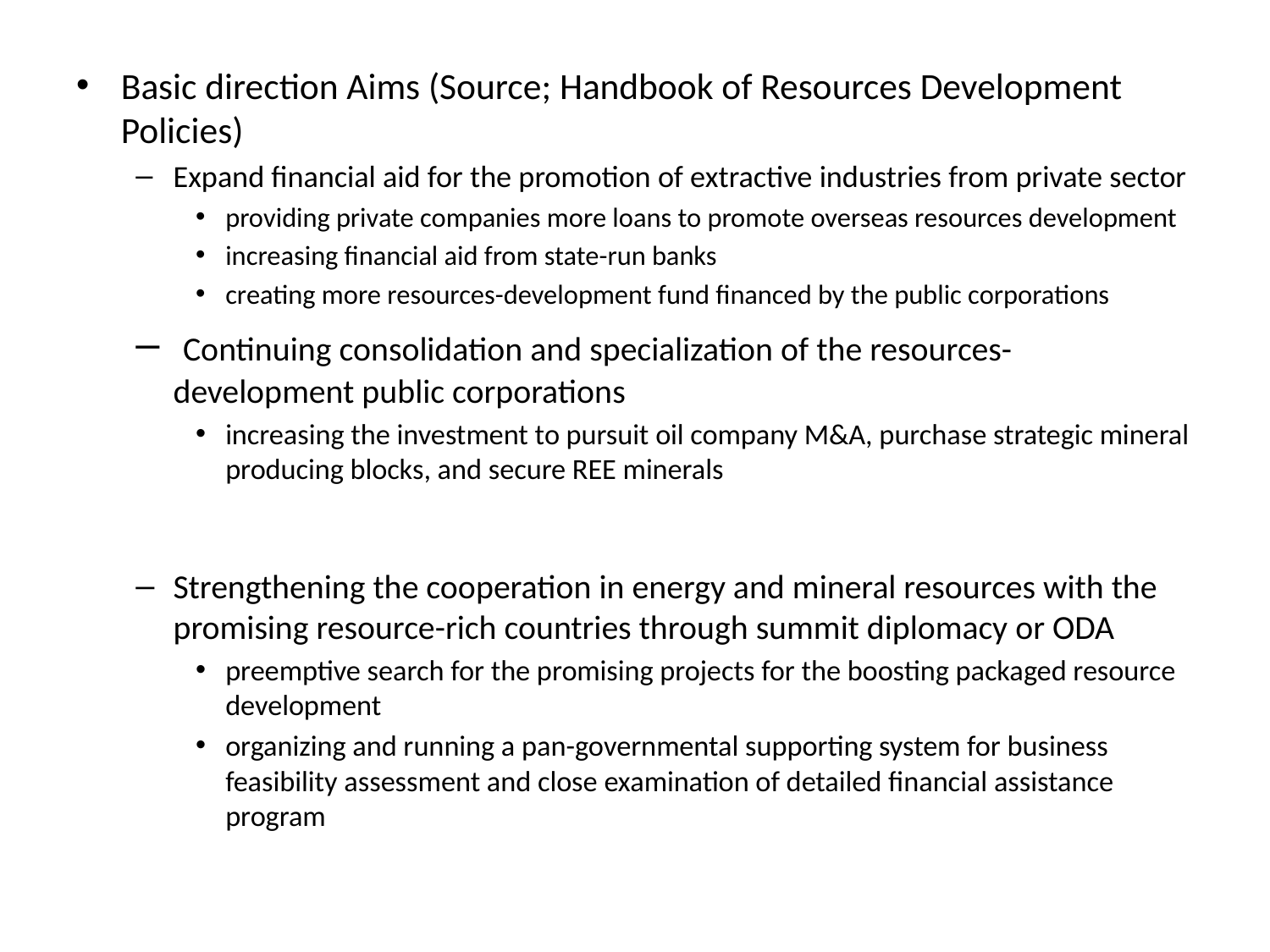

Basic direction Aims (Source; Handbook of Resources Development Policies)
Expand financial aid for the promotion of extractive industries from private sector
providing private companies more loans to promote overseas resources development
increasing financial aid from state-run banks
creating more resources-development fund financed by the public corporations
 Continuing consolidation and specialization of the resources-development public corporations
increasing the investment to pursuit oil company M&A, purchase strategic mineral producing blocks, and secure REE minerals

Strengthening the cooperation in energy and mineral resources with the promising resource-rich countries through summit diplomacy or ODA
preemptive search for the promising projects for the boosting packaged resource development
organizing and running a pan-governmental supporting system for business feasibility assessment and close examination of detailed financial assistance program